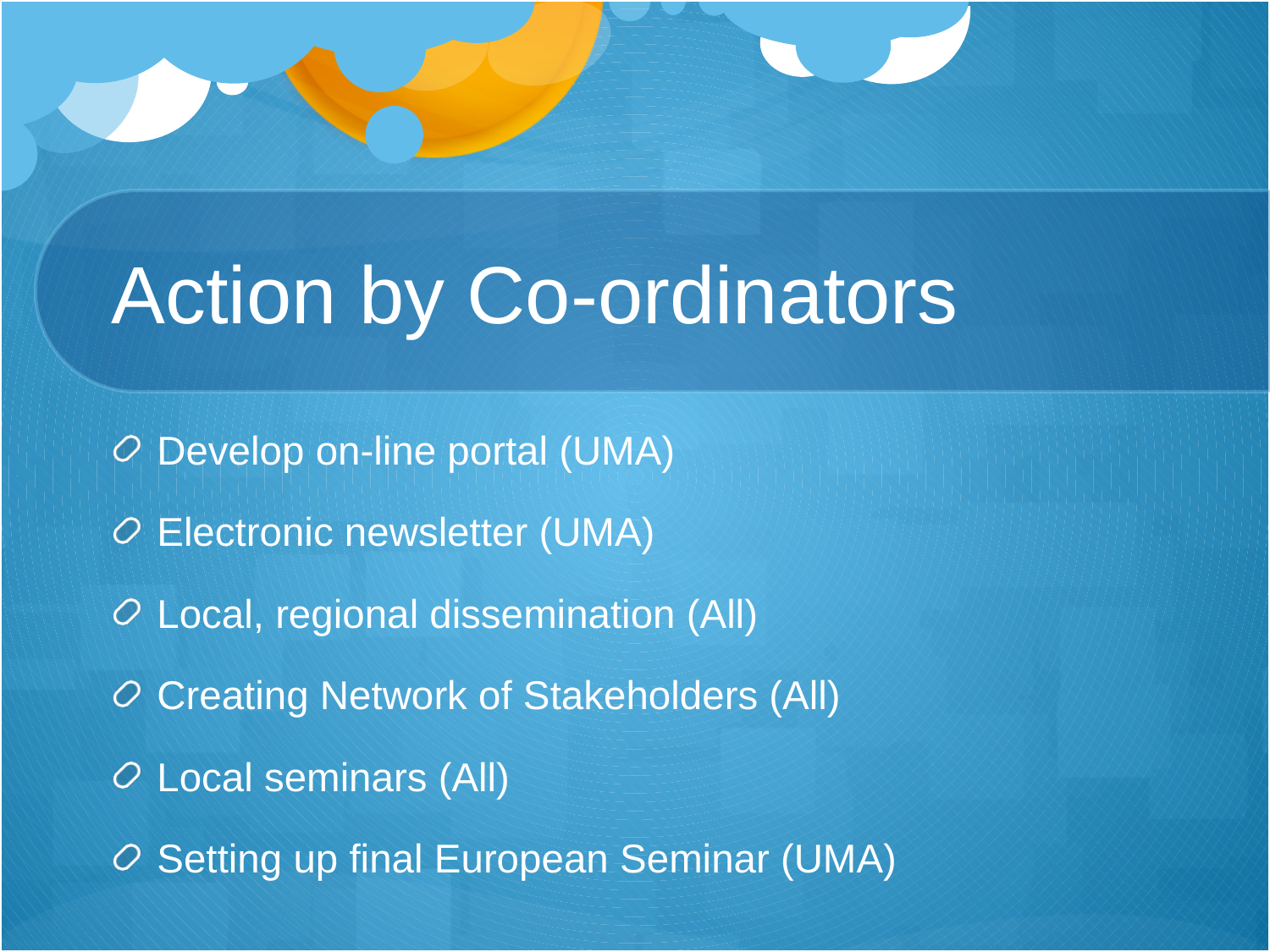

# Action by Co-ordinators
Develop on-line portal (UMA)
Electronic newsletter (UMA)
Local, regional dissemination (All)
Creating Network of Stakeholders (All)
Local seminars (All)
Setting up final European Seminar (UMA)